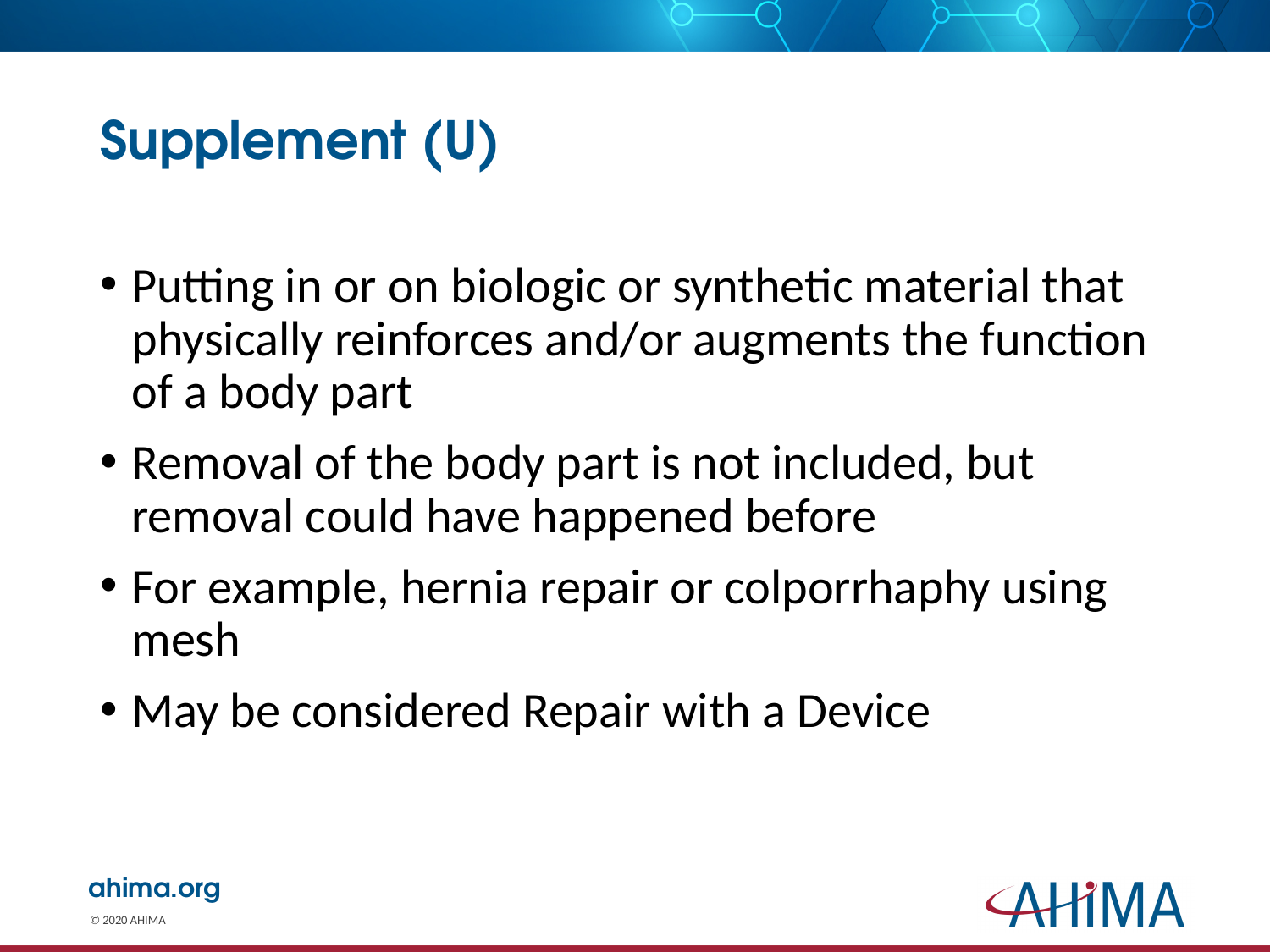

# Supplement (U)
Putting in or on biologic or synthetic material that physically reinforces and/or augments the function of a body part
Removal of the body part is not included, but removal could have happened before
For example, hernia repair or colporrhaphy using mesh
May be considered Repair with a Device